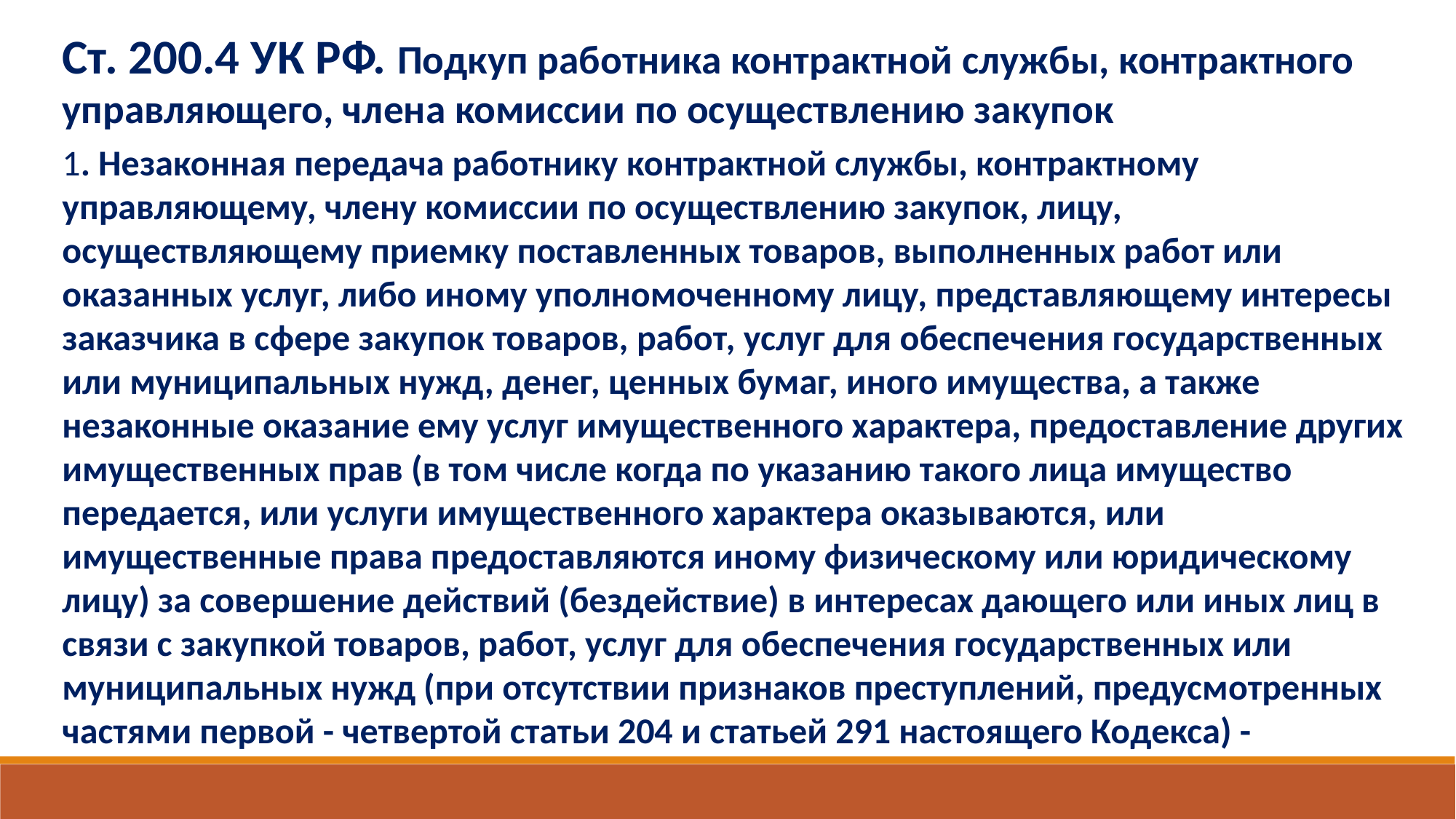

Ст. 200.4 УК РФ. Подкуп работника контрактной службы, контрактного управляющего, члена комиссии по осуществлению закупок
1. Незаконная передача работнику контрактной службы, контрактному управляющему, члену комиссии по осуществлению закупок, лицу, осуществляющему приемку поставленных товаров, выполненных работ или оказанных услуг, либо иному уполномоченному лицу, представляющему интересы заказчика в сфере закупок товаров, работ, услуг для обеспечения государственных или муниципальных нужд, денег, ценных бумаг, иного имущества, а также незаконные оказание ему услуг имущественного характера, предоставление других имущественных прав (в том числе когда по указанию такого лица имущество передается, или услуги имущественного характера оказываются, или имущественные права предоставляются иному физическому или юридическому лицу) за совершение действий (бездействие) в интересах дающего или иных лиц в связи с закупкой товаров, работ, услуг для обеспечения государственных или муниципальных нужд (при отсутствии признаков преступлений, предусмотренных частями первой - четвертой статьи 204 и статьей 291 настоящего Кодекса) -